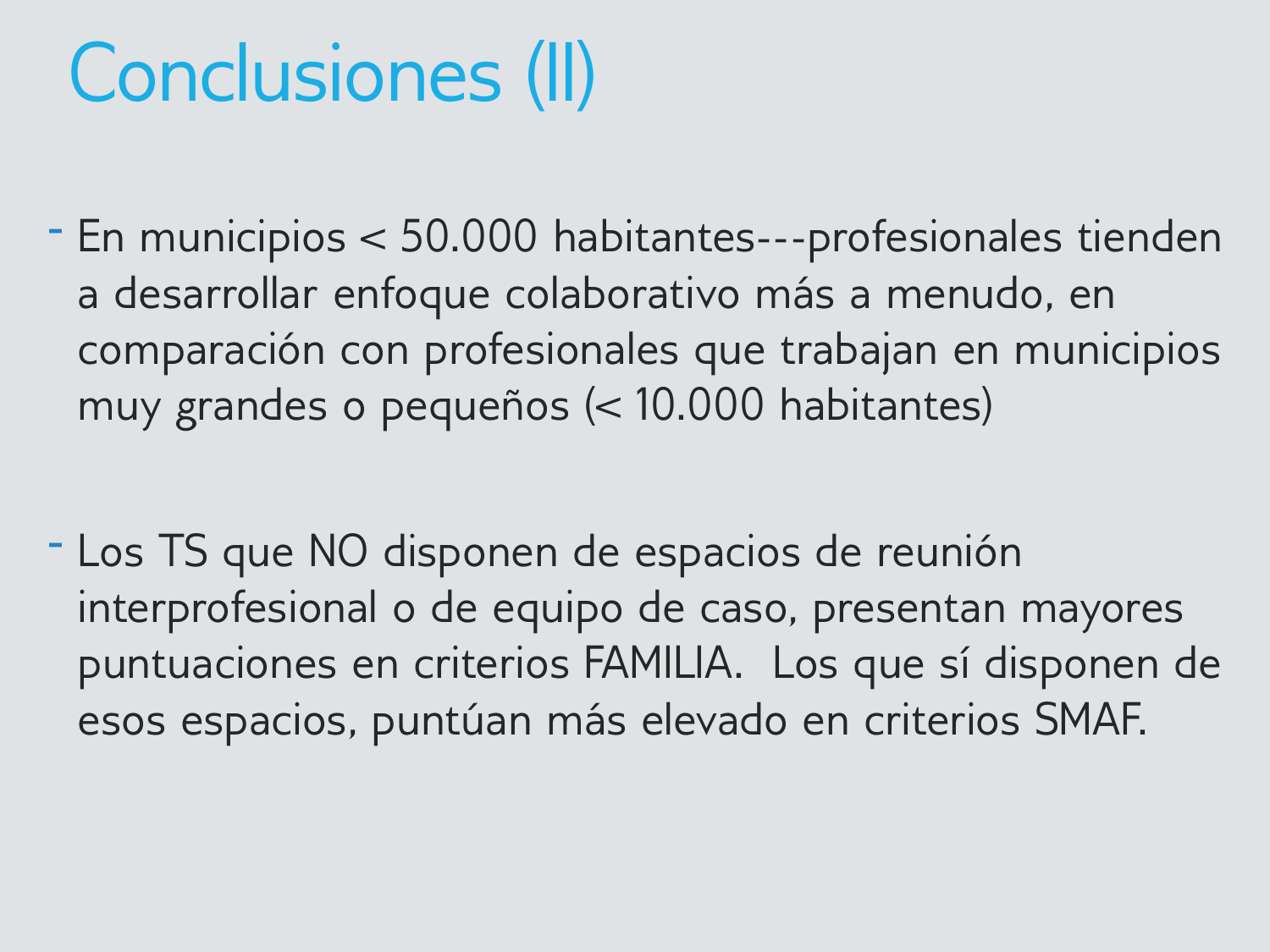

Conclusiones (II)

En municipios < 50.000 habitantes---profesionales tienden a desarrollar enfoque colaborativo más a menudo, en comparación con profesionales que trabajan en municipios muy grandes o pequeños (< 10.000 habitantes)

Los TS que NO disponen de espacios de reunión interprofesional o de equipo de caso, presentan mayores puntuaciones en criterios FAMILIA.  Los que sí disponen de esos espacios, puntúan más elevado en criterios SMAF.